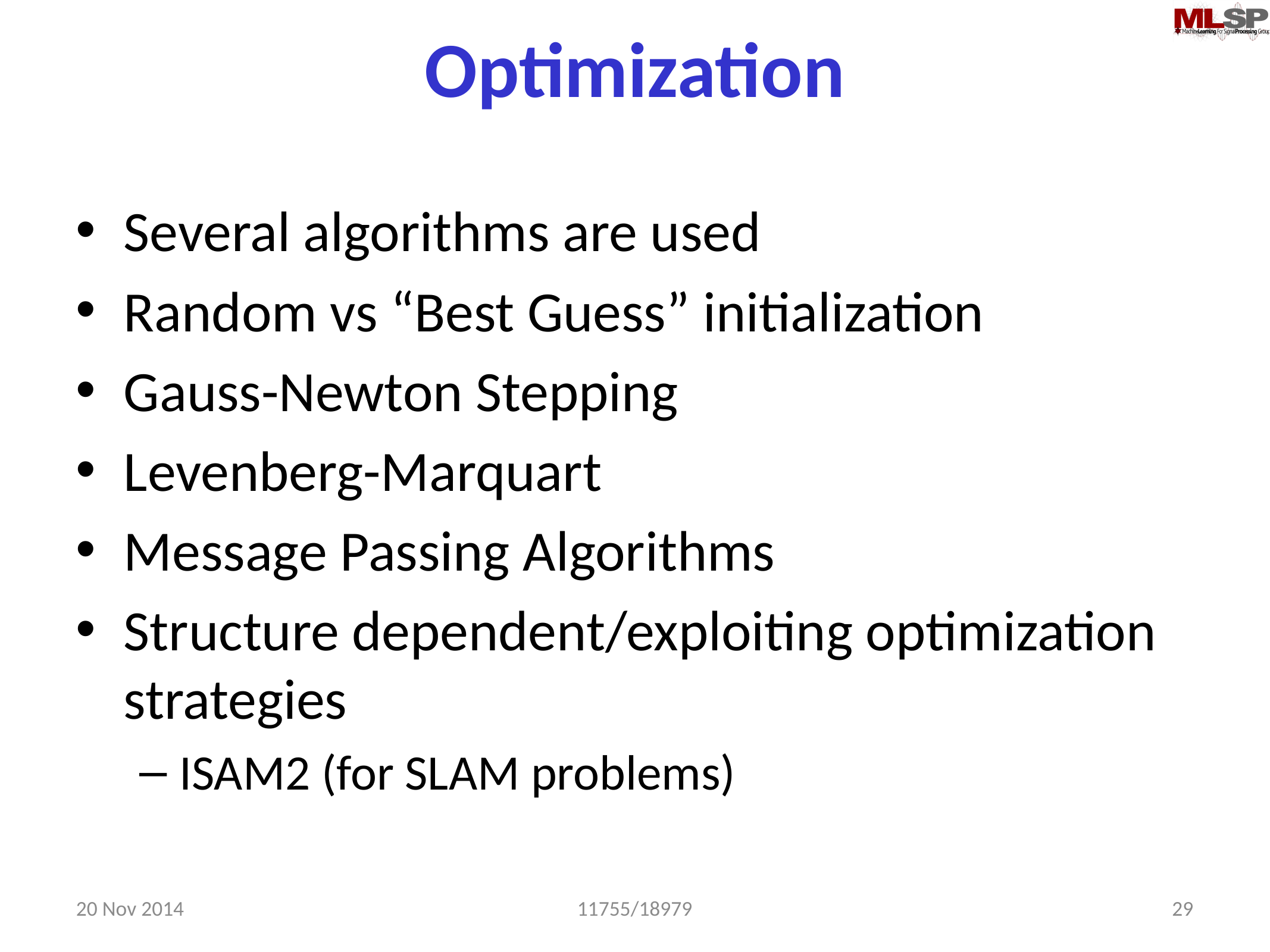

# Optimization
Several algorithms are used
Random vs “Best Guess” initialization
Gauss-Newton Stepping
Levenberg-Marquart
Message Passing Algorithms
Structure dependent/exploiting optimization strategies
ISAM2 (for SLAM problems)
20 Nov 2014
11755/18979
29